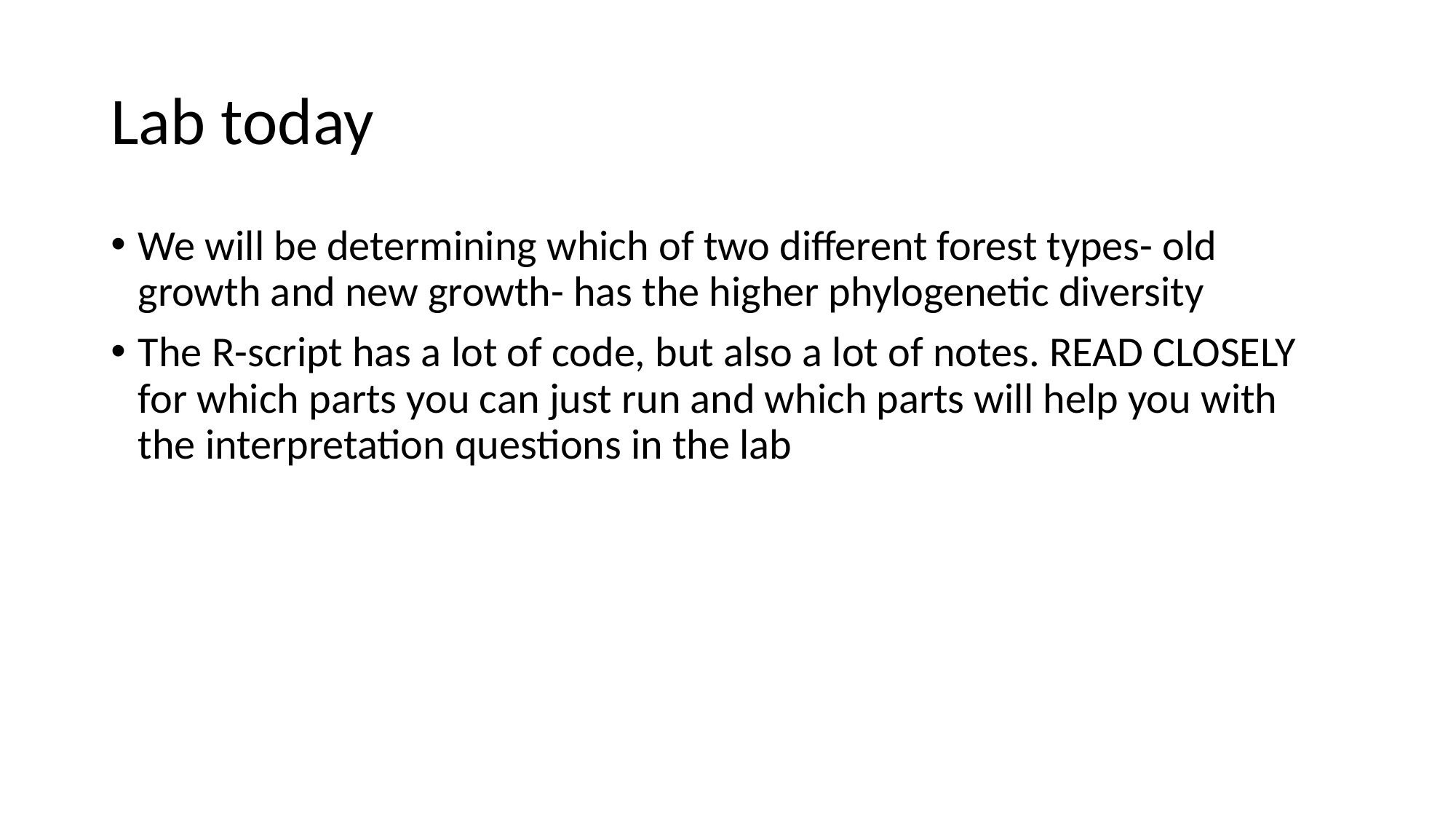

# Lab today
We will be determining which of two different forest types- old growth and new growth- has the higher phylogenetic diversity
The R-script has a lot of code, but also a lot of notes. READ CLOSELY for which parts you can just run and which parts will help you with the interpretation questions in the lab